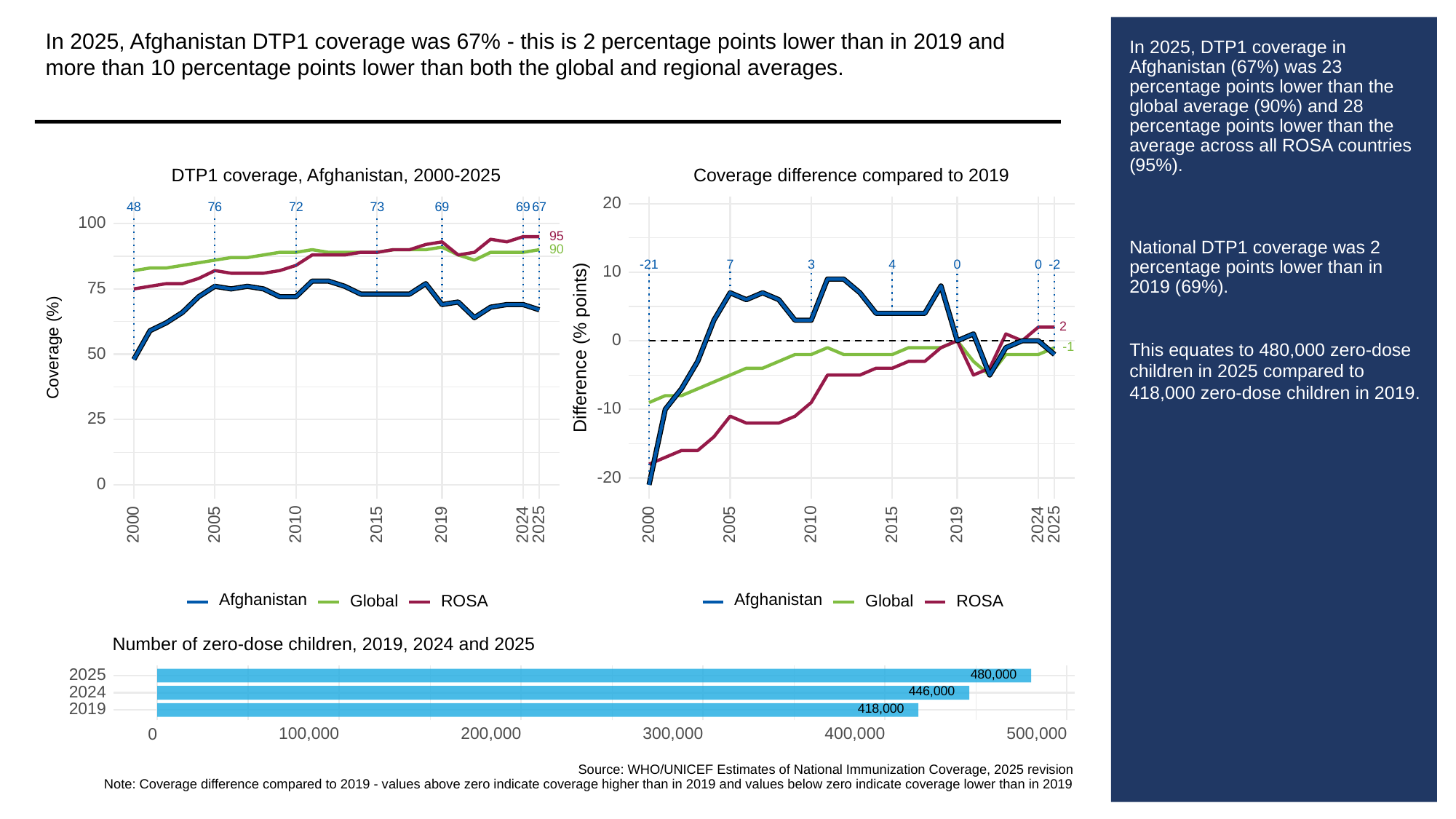

In 2025, Afghanistan DTP1 coverage was 67% - this is 2 percentage points lower than in 2019 and more than 10 percentage points lower than both the global and regional averages.
# In 2025, DTP1 coverage in Afghanistan (67%) was 23 percentage points lower than the global average (90%) and 28 percentage points lower than the average across all ROSA countries (95%).

National DTP1 coverage was 2 percentage points lower than in 2019 (69%).

This equates to 480,000 zero-dose children in 2025 compared to 418,000 zero-dose children in 2019.

DTP1 coverage, Afghanistan, 2000-2025
Coverage difference compared to 2019

20
73
48
76
69
69
67
72

100

95

90

3
0
0
-21
-2
4
7
10

75

2

0
Difference (% points)
Coverage (%)

-1
50

-10

25

-20

0

2000
2005
2010
2015
2019
2024
2025
2000
2005
2010
2015
2019
2024
2025
Afghanistan
Afghanistan
ROSA
ROSA
Global
Global

Number of zero-dose children, 2019, 2024 and 2025

480,000
2025

446,000
2024

418,000
2019

100,000
200,000
300,000
400,000
500,000
0
Source: WHO/UNICEF Estimates of National Immunization Coverage, 2025 revision
Note: Coverage difference compared to 2019 - values above zero indicate coverage higher than in 2019 and values below zero indicate coverage lower than in 2019